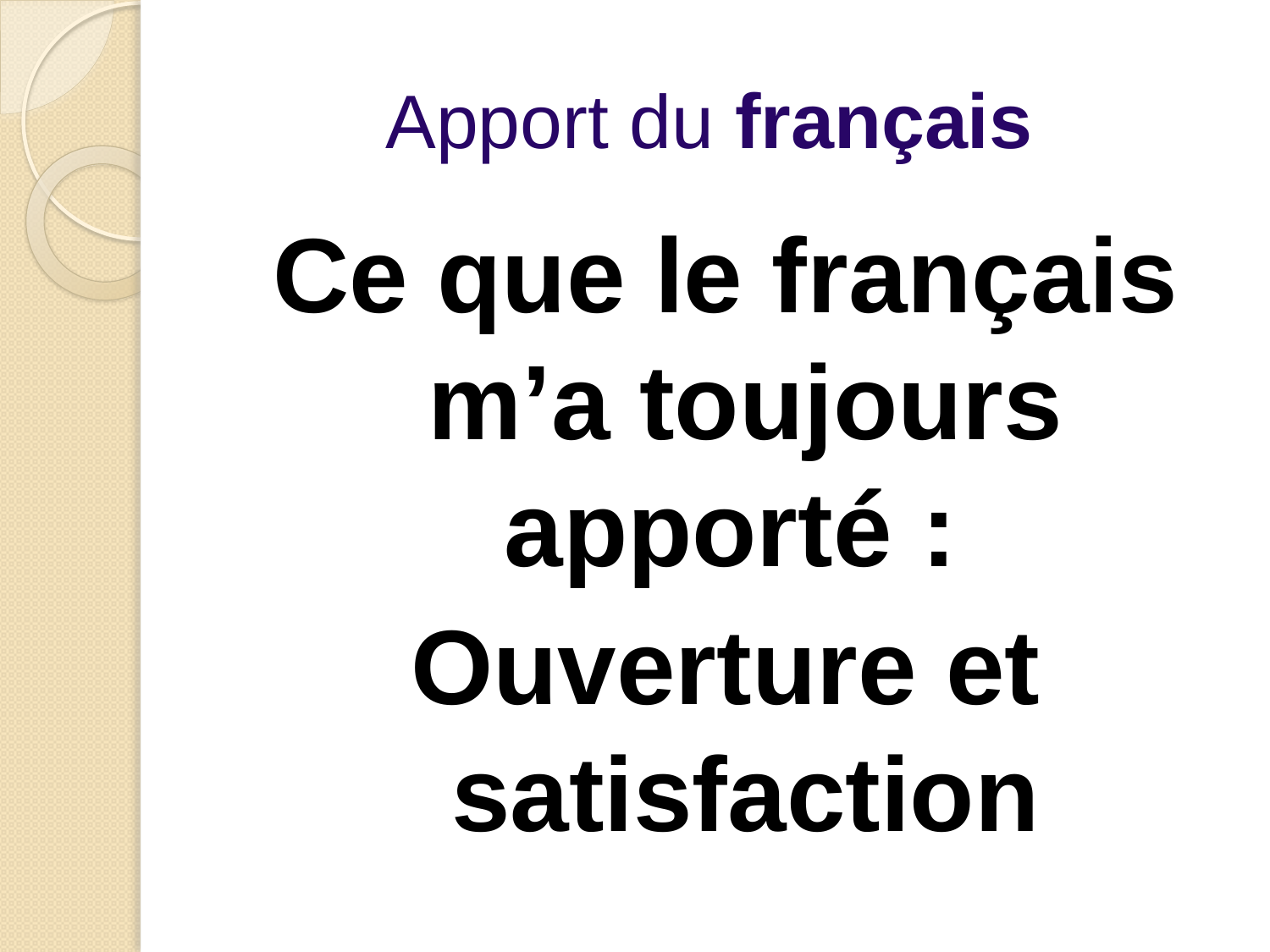

# Apport du français
Ce que le français m’a toujours apporté :
Ouverture et satisfaction